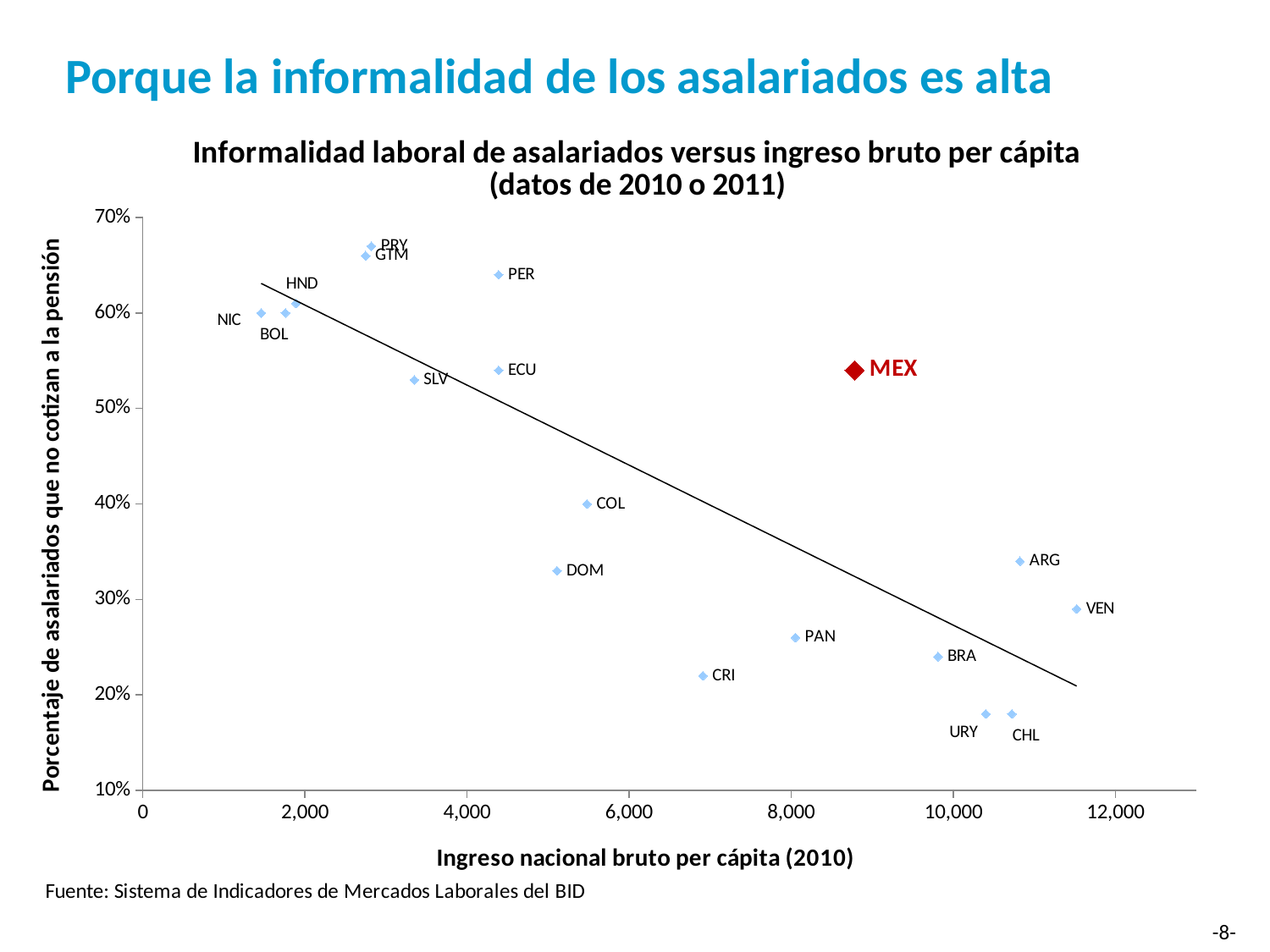

# Porque la informalidad de los asalariados es alta

### Chart

| Category |  |
|---|---|
-8-